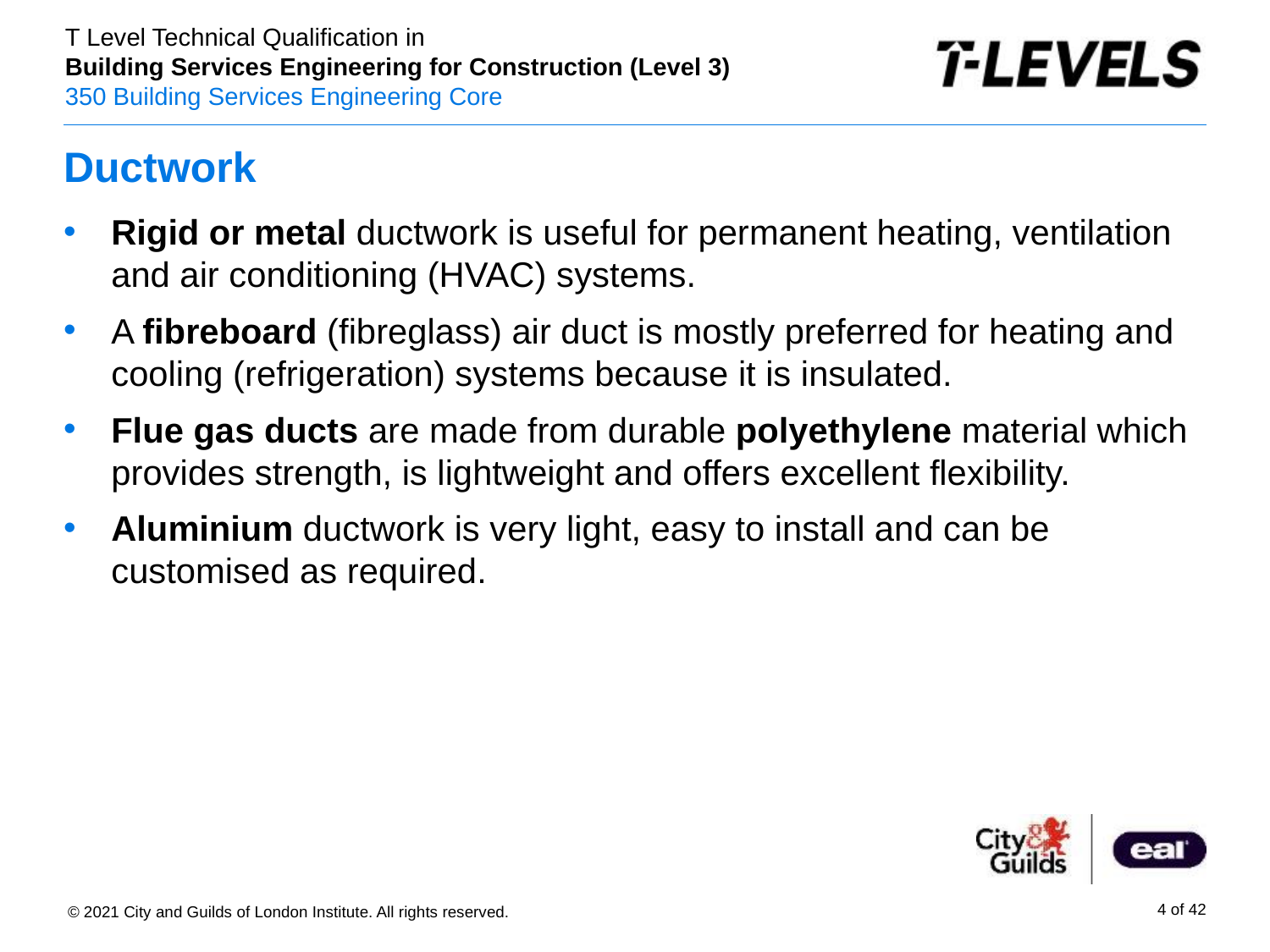

# Ductwork
Rigid or metal ductwork is useful for permanent heating, ventilation and air conditioning (HVAC) systems.
A fibreboard (fibreglass) air duct is mostly preferred for heating and cooling (refrigeration) systems because it is insulated.
Flue gas ducts are made from durable polyethylene material which provides strength, is lightweight and offers excellent flexibility.
Aluminium ductwork is very light, easy to install and can be customised as required.